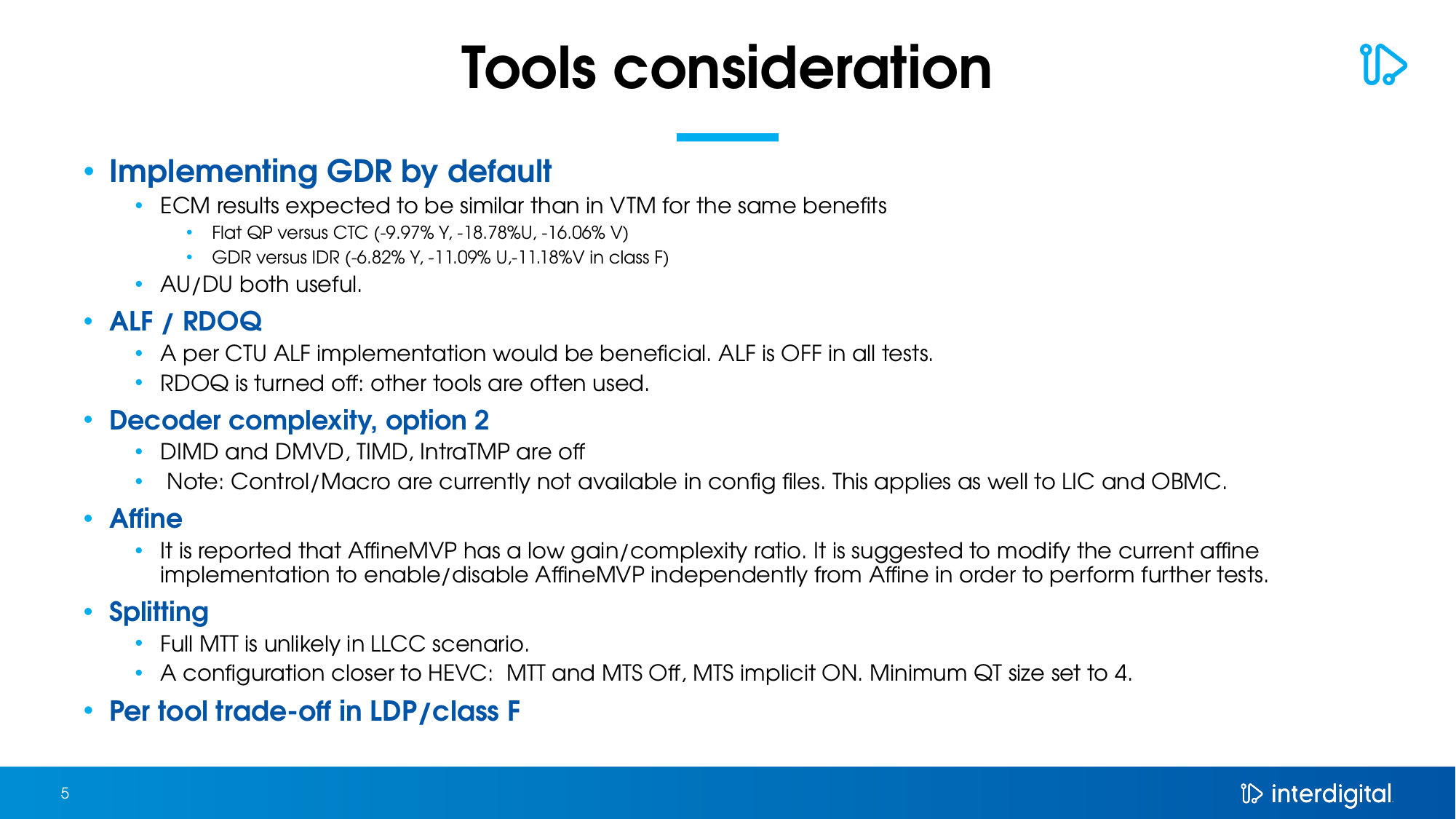

# Tools consideration
Implementing GDR by default
ECM results expected to be similar than in VTM for the same benefits
Flat QP versus CTC (-9.97% Y, -18.78%U, -16.06% V)
GDR versus IDR (-6.82% Y, -11.09% U,-11.18%V in class F)
AU/DU both useful.
ALF / RDOQ
A per CTU ALF implementation would be beneficial. ALF is OFF in all tests.
RDOQ is turned off: other tools are often used.
Decoder complexity, option 2
DIMD and DMVD, TIMD, IntraTMP are off
 Note: Control/Macro are currently not available in config files. This applies as well to LIC and OBMC.
Affine
It is reported that AffineMVP has a low gain/complexity ratio. It is suggested to modify the current affine implementation to enable/disable AffineMVP independently from Affine in order to perform further tests.
Splitting
Full MTT is unlikely in LLCC scenario.
A configuration closer to HEVC:  MTT and MTS Off, MTS implicit ON. Minimum QT size set to 4.
Per tool trade-off in LDP/class F
5